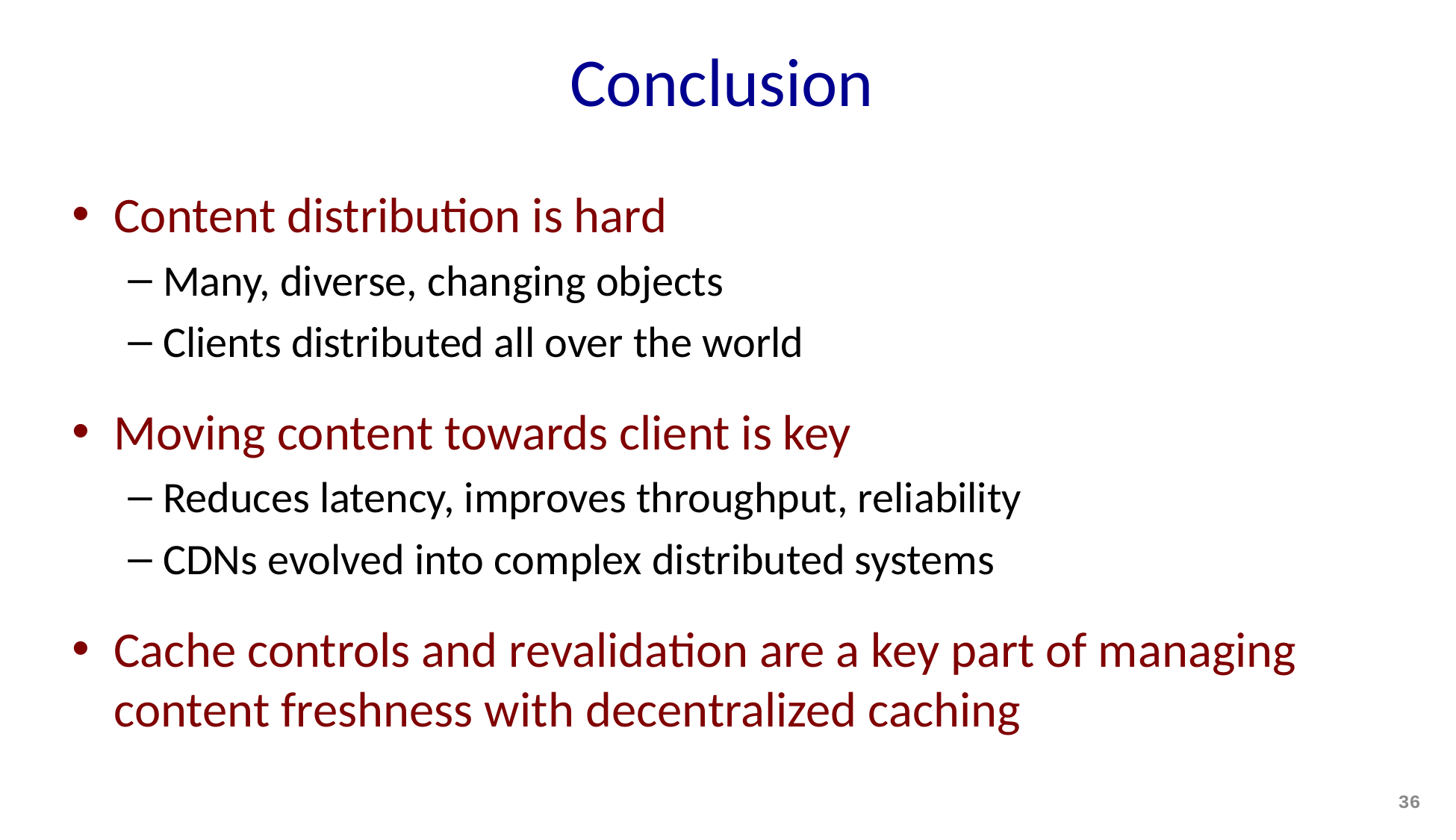

# Conclusion
Content distribution is hard
Many, diverse, changing objects
Clients distributed all over the world
Moving content towards client is key
Reduces latency, improves throughput, reliability
CDNs evolved into complex distributed systems
Cache controls and revalidation are a key part of managing content freshness with decentralized caching
36